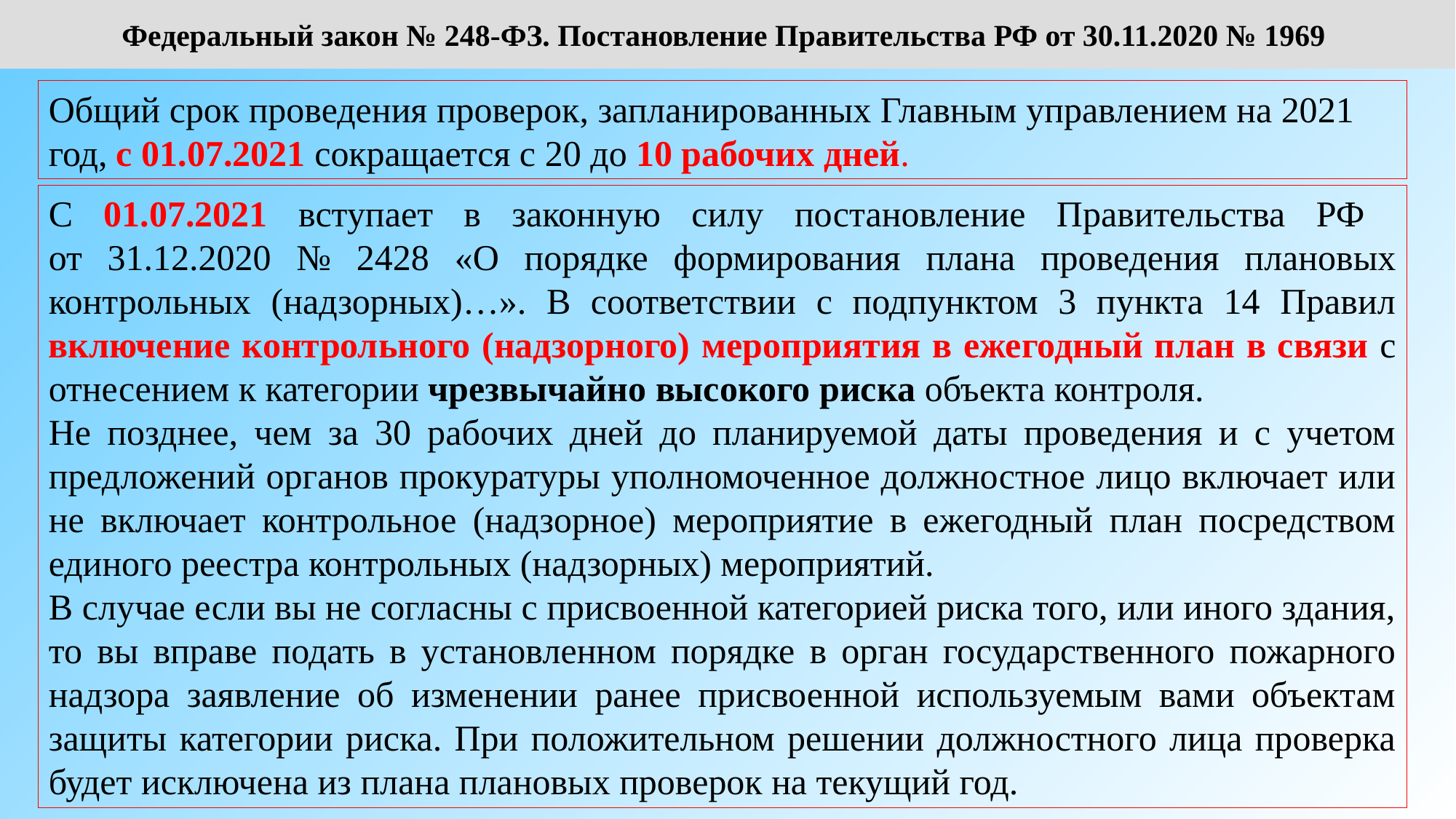

Федеральный закон № 248-ФЗ. Постановление Правительства РФ от 30.11.2020 № 1969
Общий срок проведения проверок, запланированных Главным управлением на 2021 год, с 01.07.2021 сокращается с 20 до 10 рабочих дней.
С 01.07.2021 вступает в законную силу постановление Правительства РФ
от 31.12.2020 № 2428 «О порядке формирования плана проведения плановых контрольных (надзорных)…». В соответствии с подпунктом 3 пункта 14 Правил включение контрольного (надзорного) мероприятия в ежегодный план в связи с отнесением к категории чрезвычайно высокого риска объекта контроля.
Не позднее, чем за 30 рабочих дней до планируемой даты проведения и с учетом предложений органов прокуратуры уполномоченное должностное лицо включает или не включает контрольное (надзорное) мероприятие в ежегодный план посредством единого реестра контрольных (надзорных) мероприятий.
В случае если вы не согласны с присвоенной категорией риска того, или иного здания, то вы вправе подать в установленном порядке в орган государственного пожарного надзора заявление об изменении ранее присвоенной используемым вами объектам защиты категории риска. При положительном решении должностного лица проверка будет исключена из плана плановых проверок на текущий год.